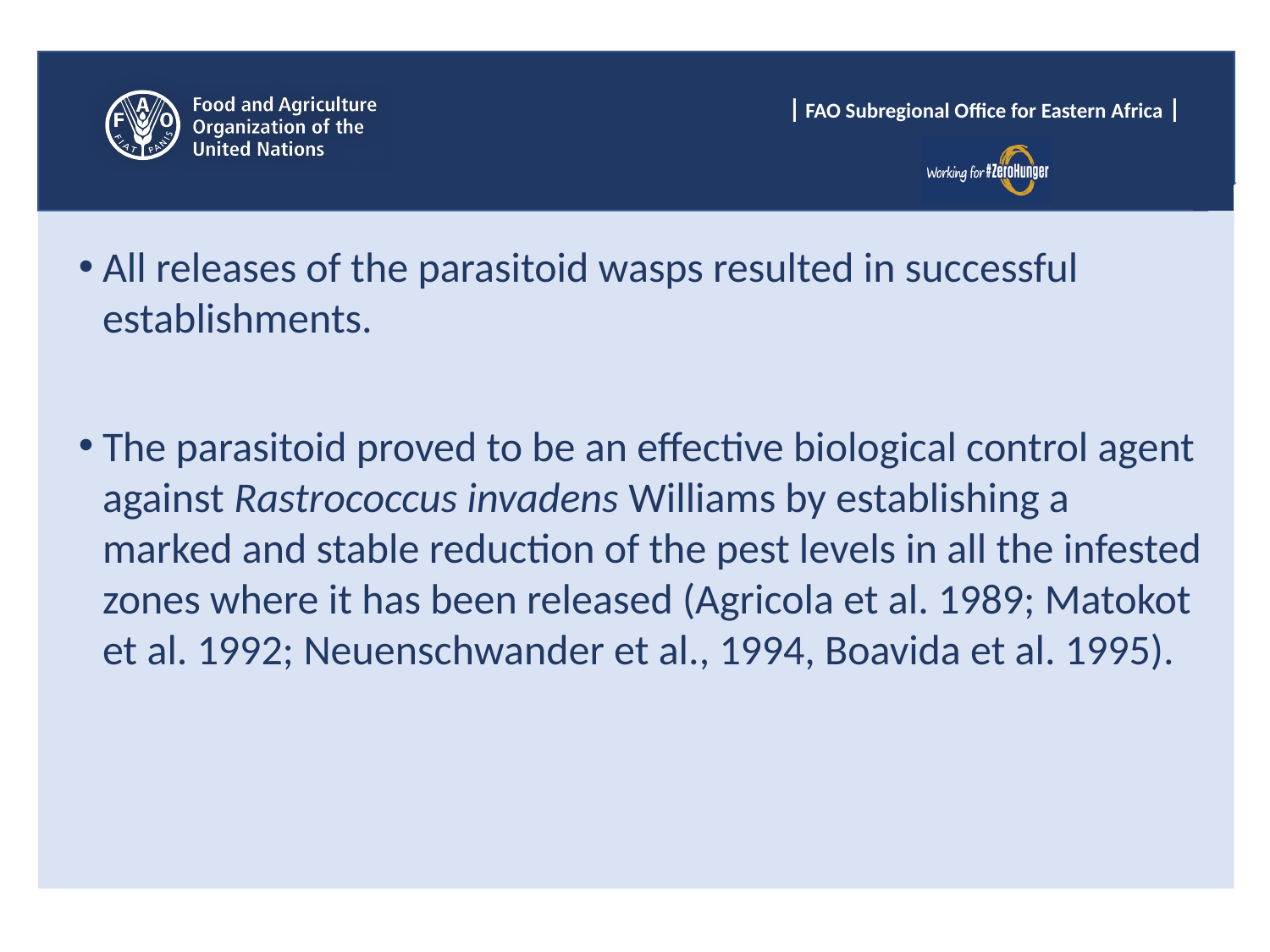

All releases of the parasitoid wasps resulted in successful establishments.

The parasitoid proved to be an effective biological control agent against Rastrococcus invadens Williams by establishing a marked and stable reduction of the pest levels in all the infested zones where it has been released (Agricola et al. 1989; Matokot et al. 1992; Neuenschwander et al., 1994, Boavida et al. 1995).